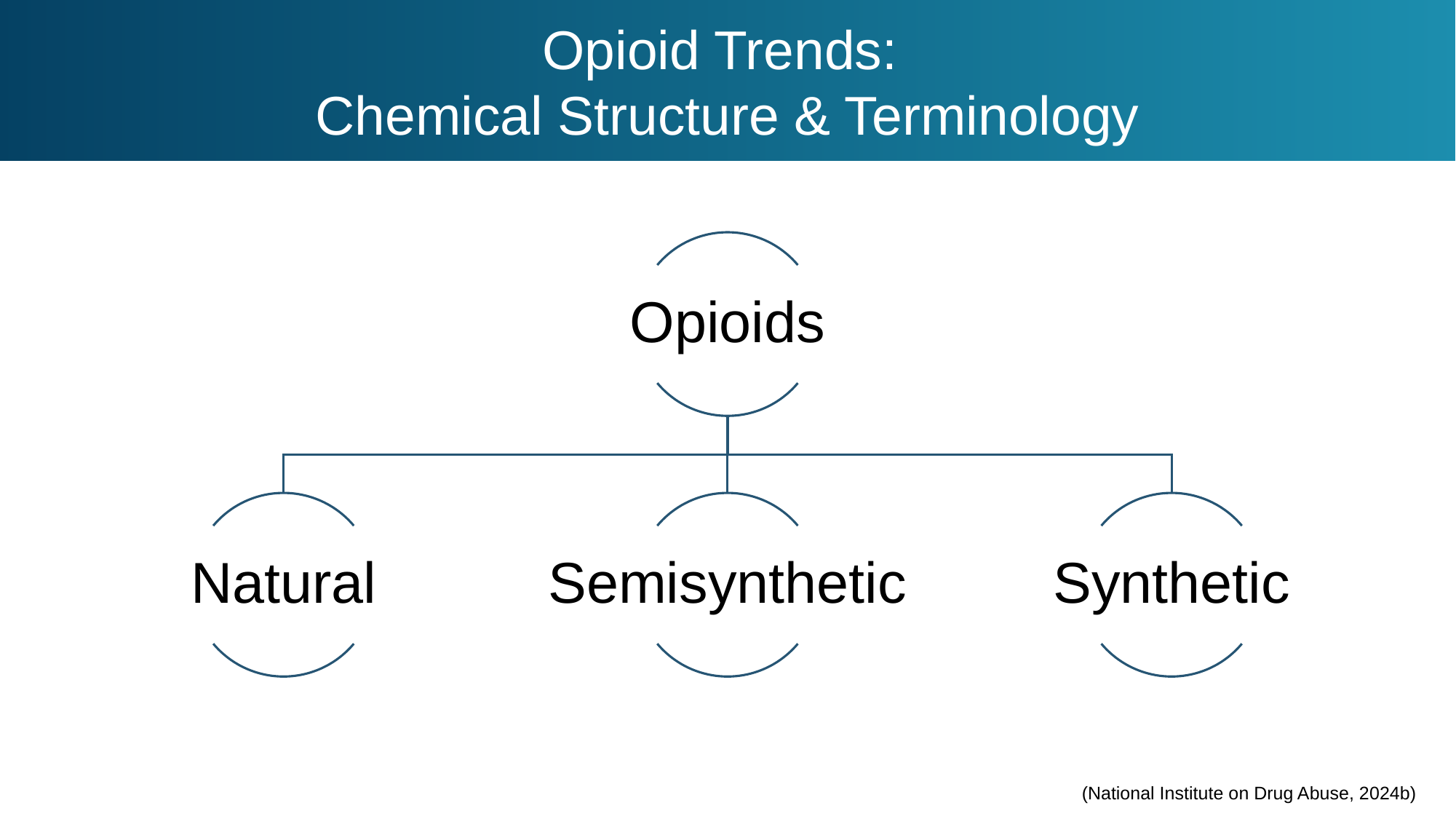

# Opioid Trends: Chemical Structure & Terminology
Opioids
Natural
Semisynthetic
Synthetic
(National Institute on Drug Abuse, 2024b)